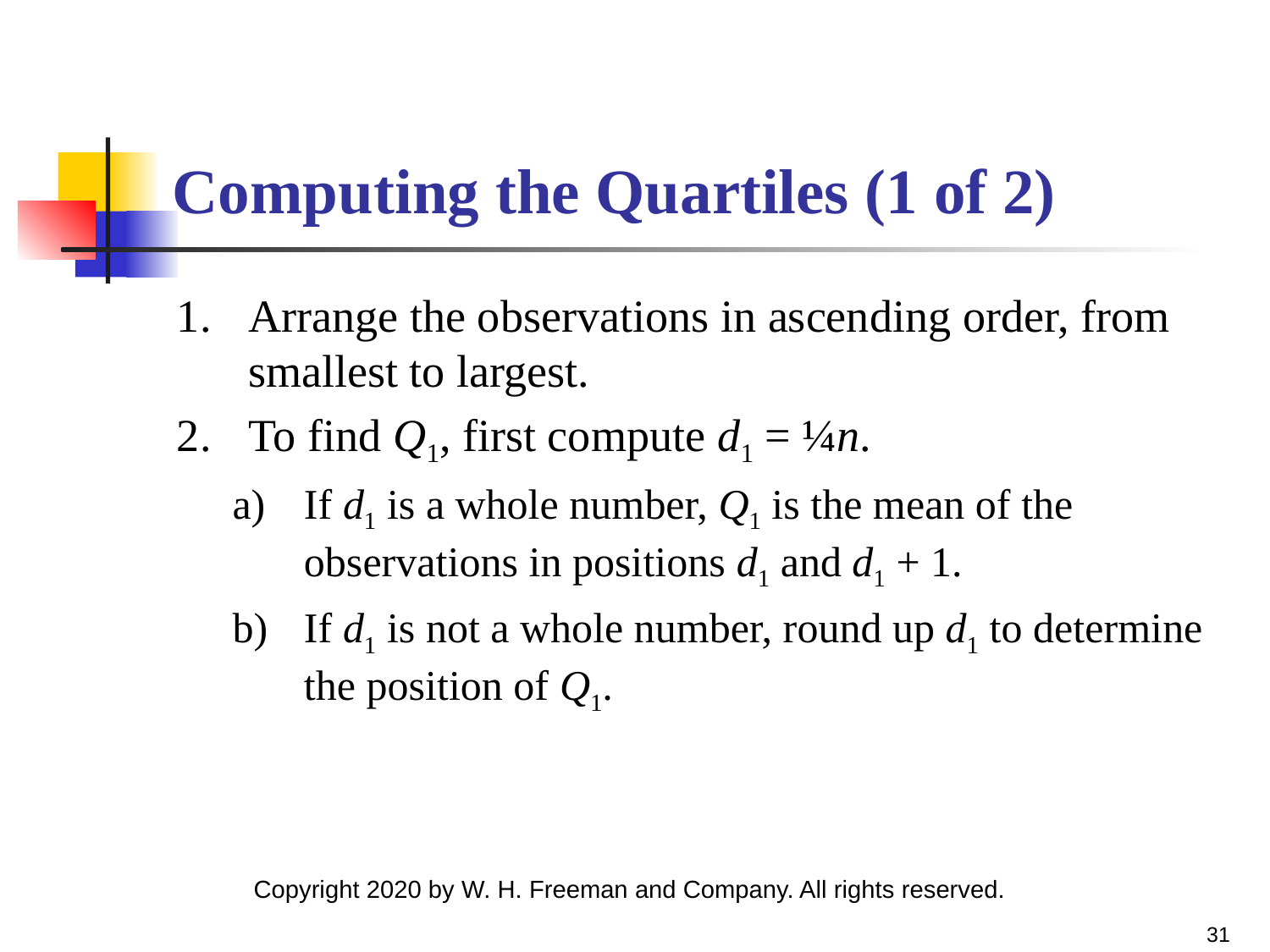

# Computing the Quartiles (1 of 2)
Arrange the observations in ascending order, from smallest to largest.
To find Q1, first compute d1 = ¼n.
If d1 is a whole number, Q1 is the mean of the observations in positions d1 and d1 + 1.
If d1 is not a whole number, round up d1 to determine the position of Q1.